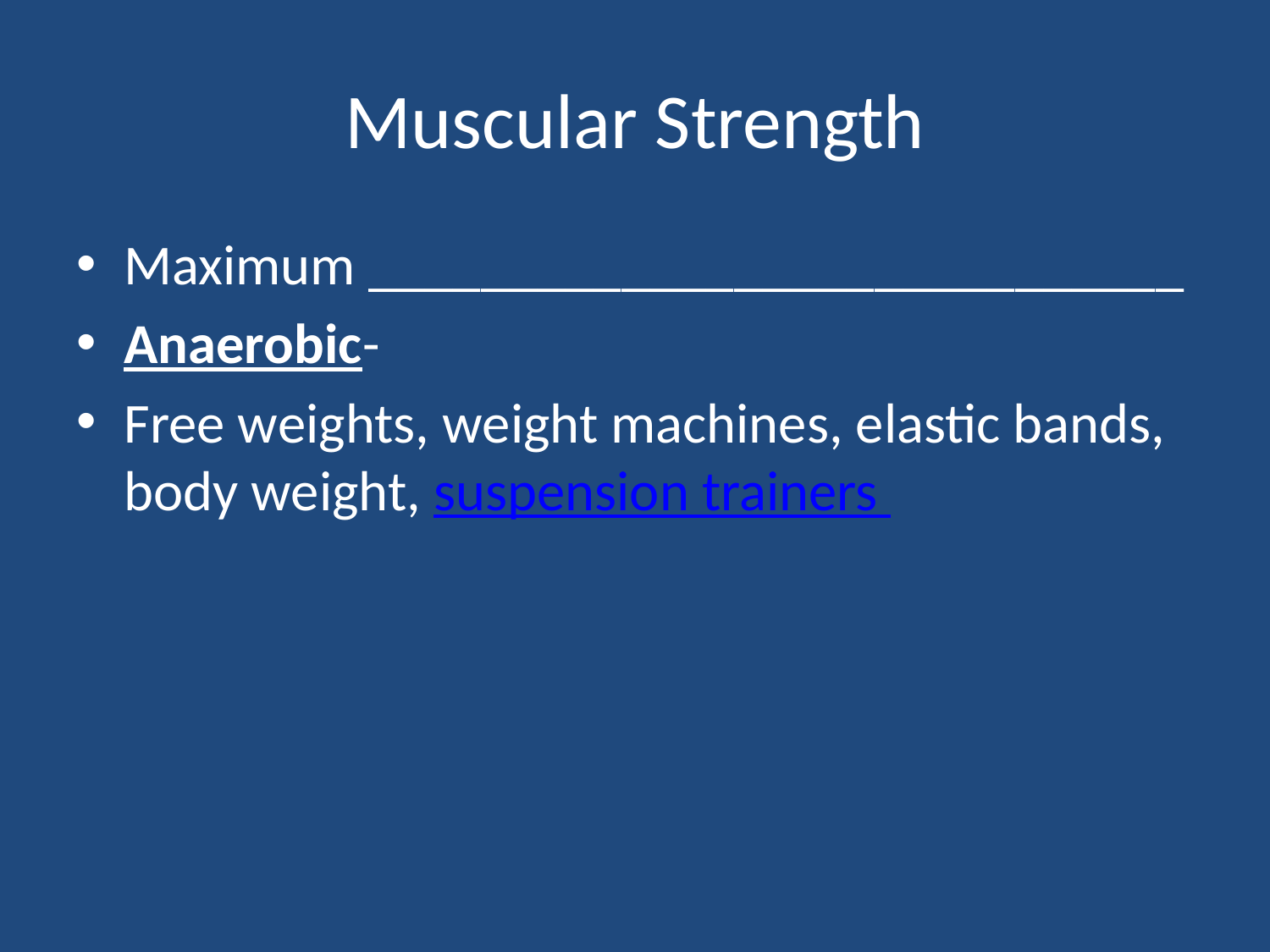

# Muscular Strength
Maximum _____________________________
Anaerobic-
Free weights, weight machines, elastic bands, body weight, suspension trainers